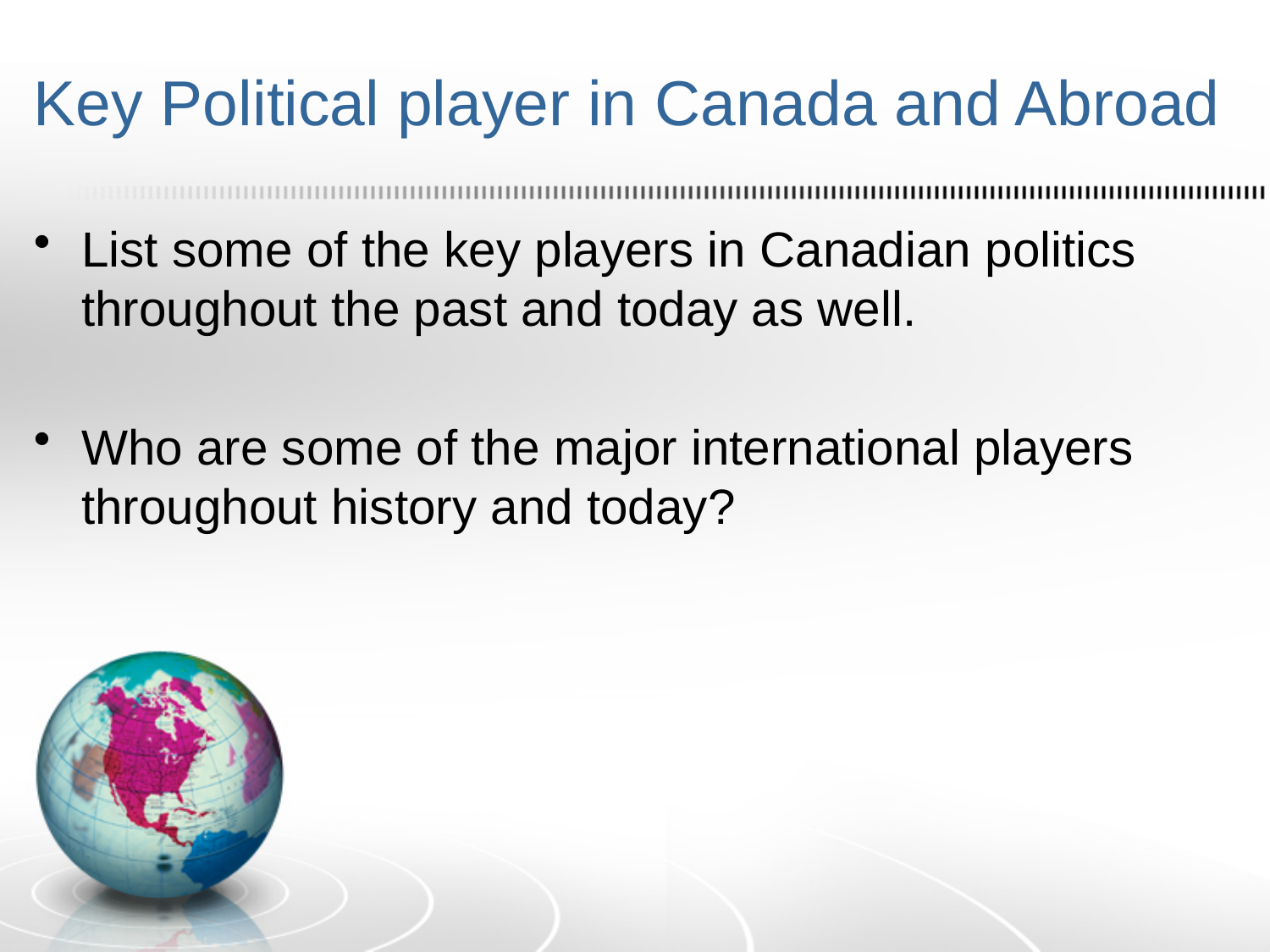

# Key Political player in Canada and Abroad
List some of the key players in Canadian politics throughout the past and today as well.

Who are some of the major international players throughout history and today?